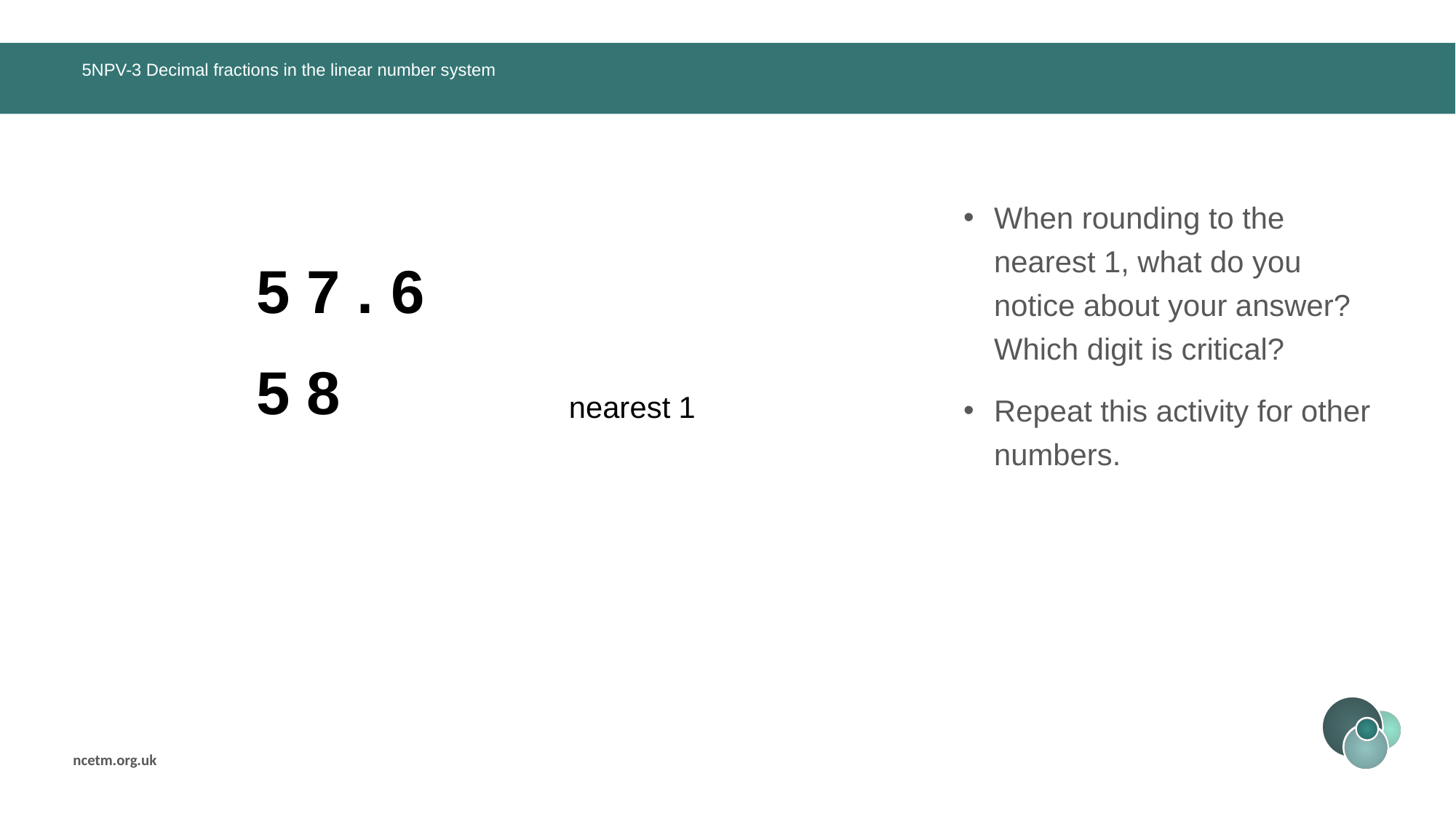

# 5NPV-3 Decimal fractions in the linear number system
When rounding to the nearest 1, what do you notice about your answer? Which digit is critical?
Repeat this activity for other numbers.
5 7 . 6
5 8
nearest 1